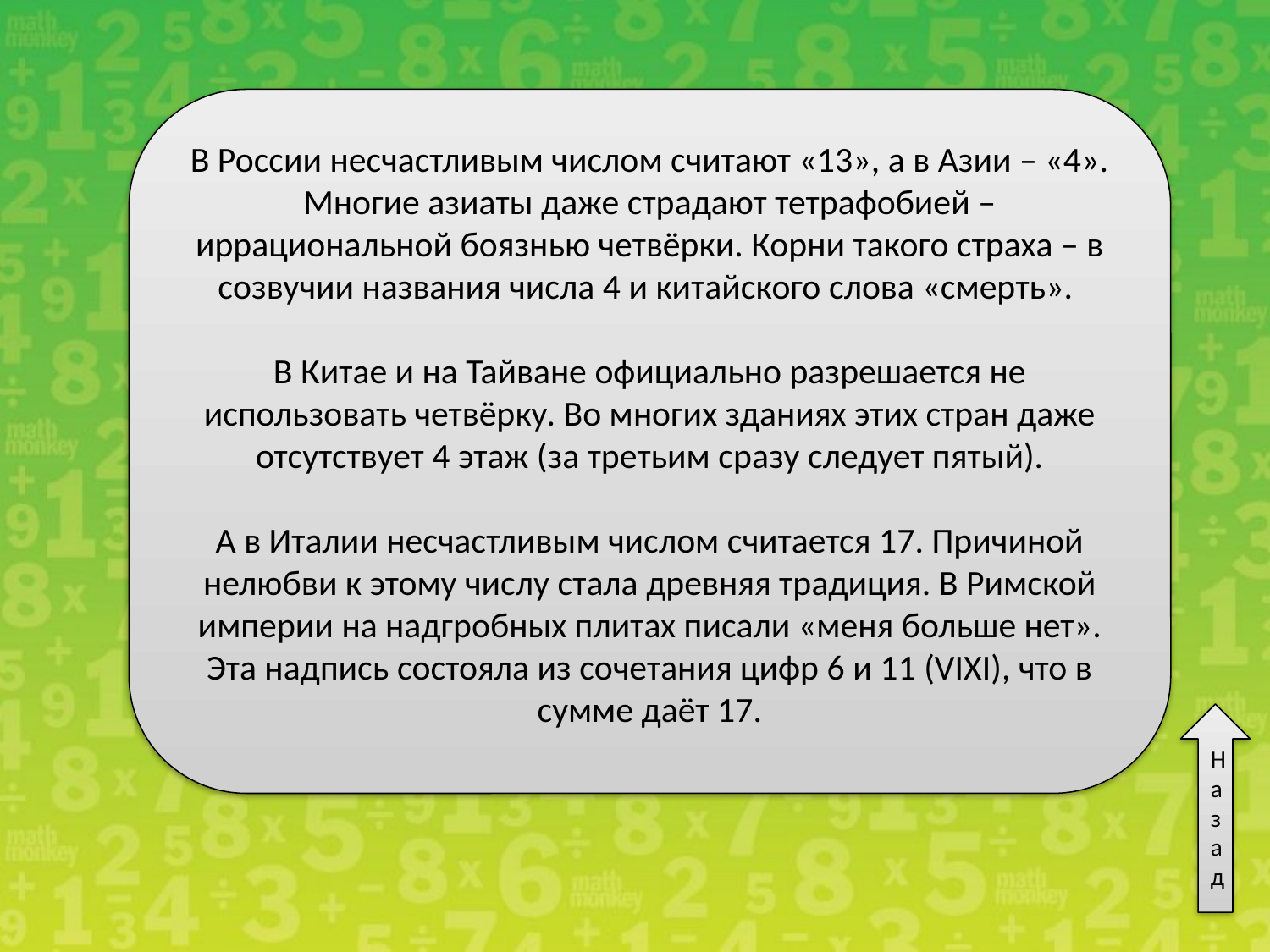

В России несчастливым числом считают «13», а в Азии – «4». Многие азиаты даже страдают тетрафобией – иррациональной боязнью четвёрки. Корни такого страха – в созвучии названия числа 4 и китайского слова «смерть».

В Китае и на Тайване официально разрешается не использовать четвёрку. Во многих зданиях этих стран даже отсутствует 4 этаж (за третьим сразу следует пятый).

А в Италии несчастливым числом считается 17. Причиной нелюбви к этому числу стала древняя традиция. В Римской империи на надгробных плитах писали «меня больше нет». Эта надпись состояла из сочетания цифр 6 и 11 (VIXI), что в сумме даёт 17.

Назад